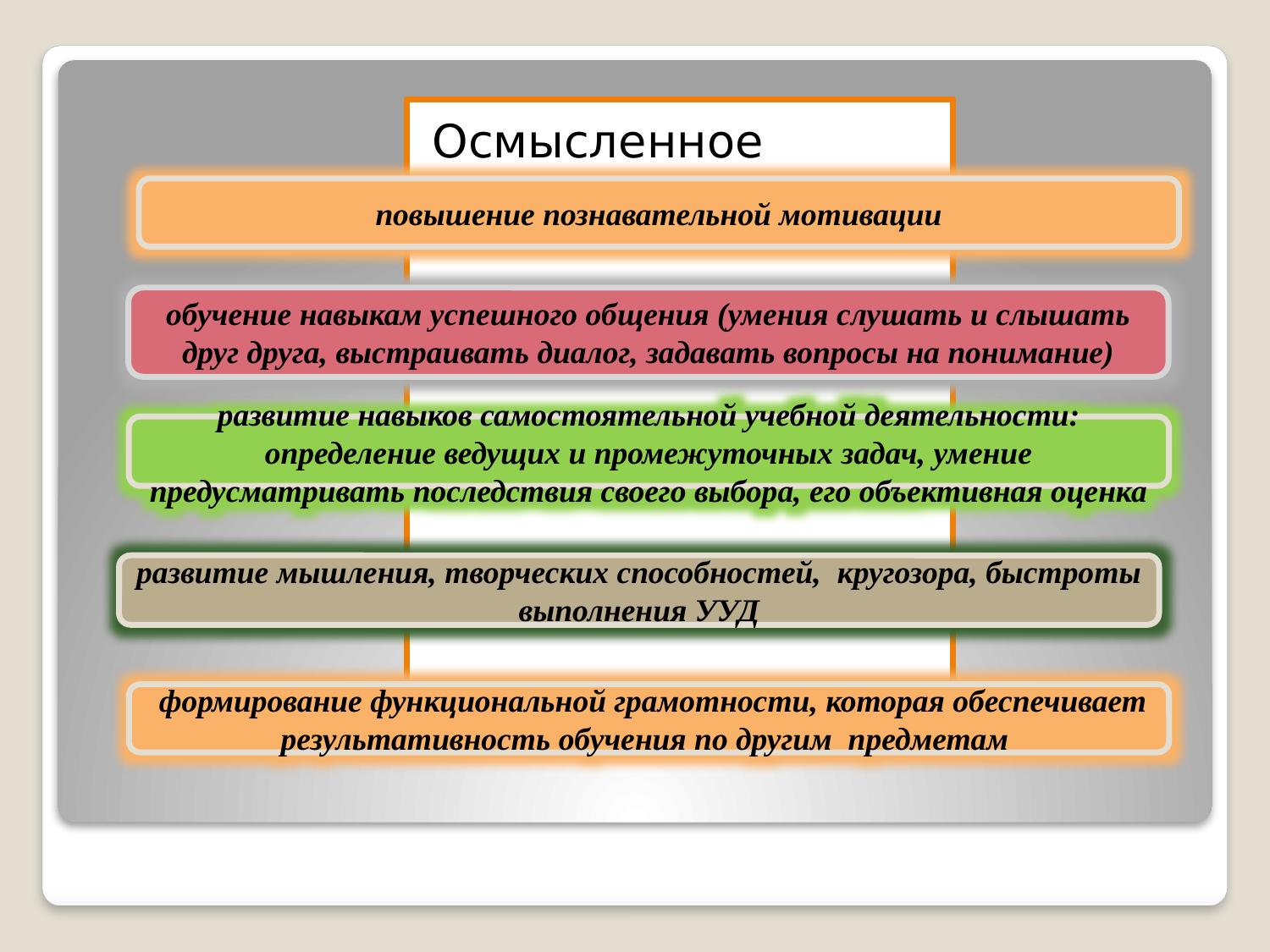

Осмысленное чтение
повышение познавательной мотивации
обучение навыкам успешного общения (умения слушать и слышать друг друга, выстраивать диалог, задавать вопросы на понимание)
развитие навыков самостоятельной учебной деятельности: определение ведущих и промежуточных задач, умение предусматривать последствия своего выбора, его объективная оценка
развитие мышления, творческих способностей,  кругозора, быстроты выполнения УУД
#
 формирование функциональной грамотности, которая обеспечивает результативность обучения по другим  предметам